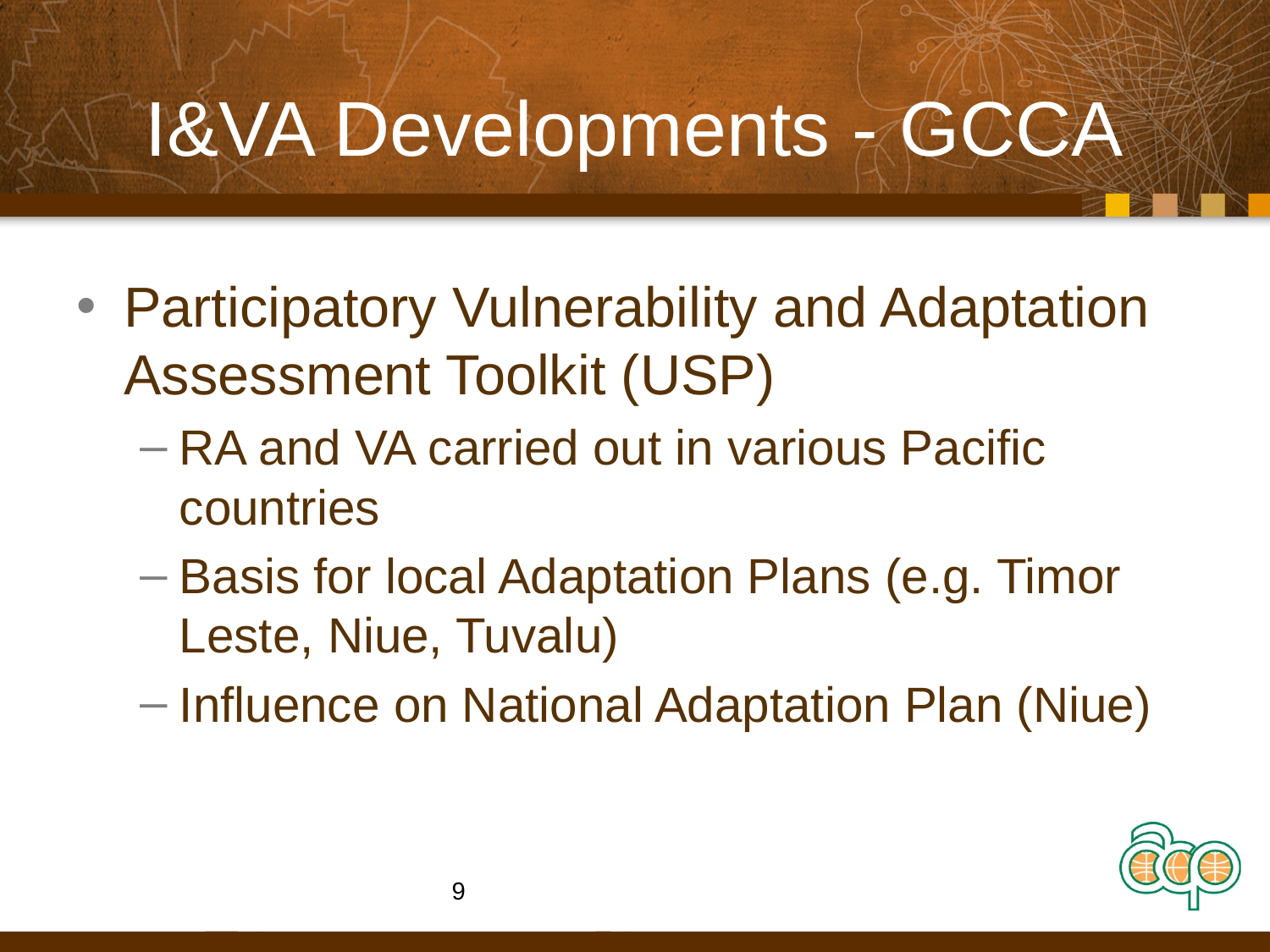

# I&VA Developments - GCCA
Participatory Vulnerability and Adaptation Assessment Toolkit (USP)
RA and VA carried out in various Pacific countries
Basis for local Adaptation Plans (e.g. Timor Leste, Niue, Tuvalu)
Influence on National Adaptation Plan (Niue)
9